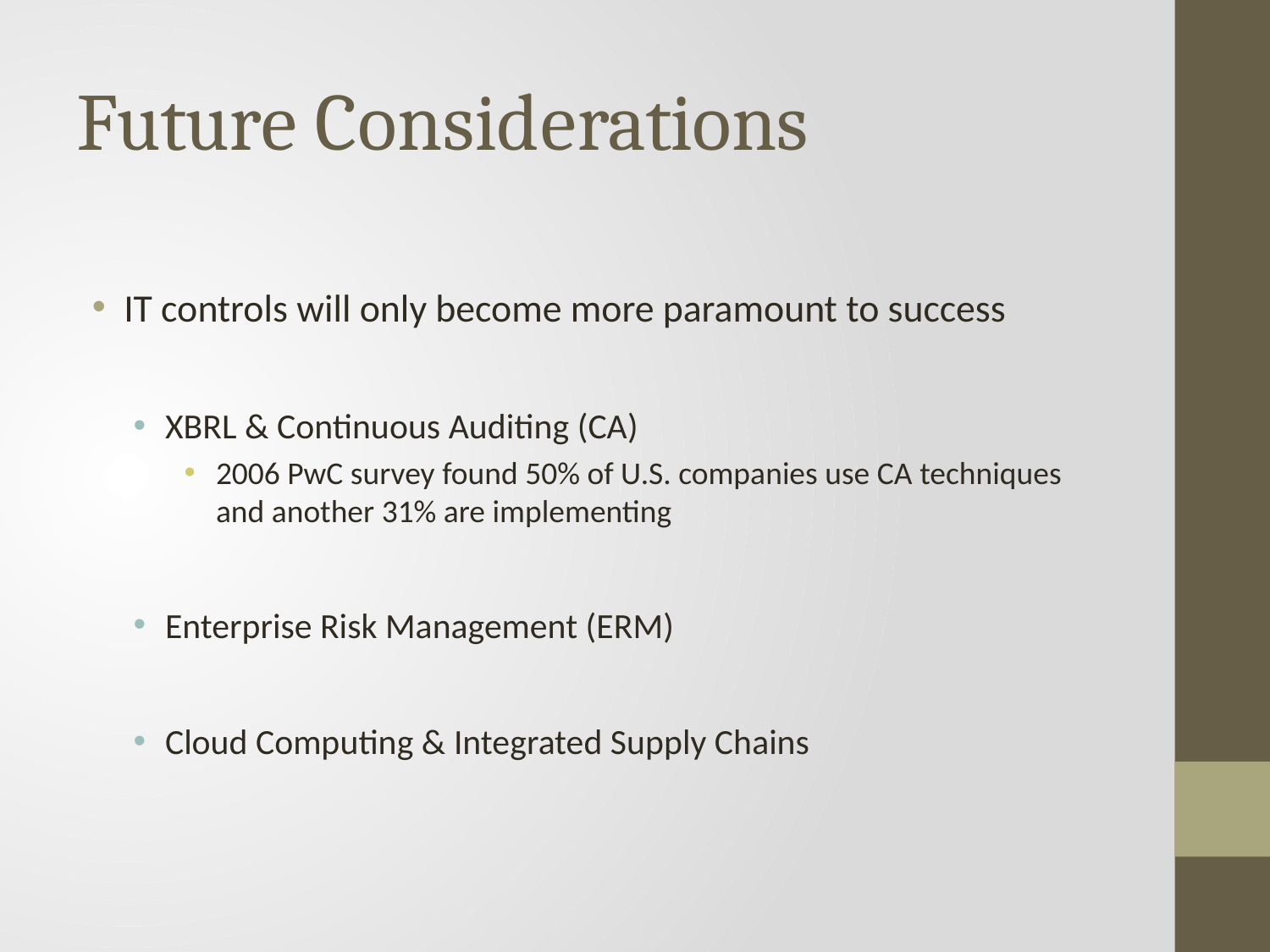

# Future Considerations

IT controls will only become more paramount to success

XBRL & Continuous Auditing (CA)
2006 PwC survey found 50% of U.S. companies use CA techniques and another 31% are implementing

Enterprise Risk Management (ERM)

Cloud Computing & Integrated Supply Chains